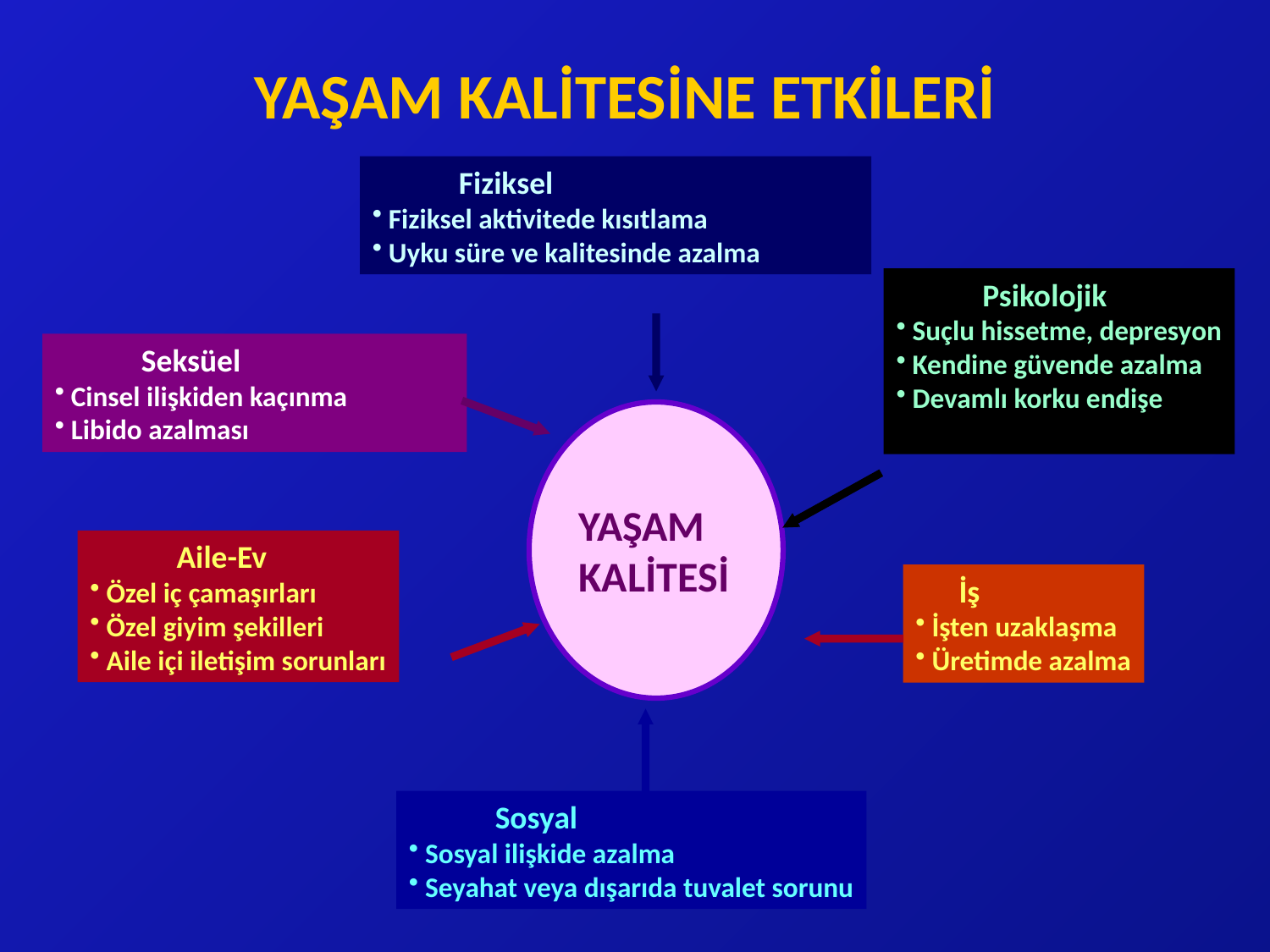

YAŞAM KALİTESİNE ETKİLERİ
            Fiziksel
 Fiziksel aktivitede kısıtlama
 Uyku süre ve kalitesinde azalma

            Psikolojik
 Suçlu hissetme, depresyon
 Kendine güvende azalma
 Devamlı korku endişe

            Seksüel
 Cinsel ilişkiden kaçınma
 Libido azalması

YAŞAM
KALİTESİ
            Aile-Ev
 Özel iç çamaşırları
 Özel giyim şekilleri
 Aile içi iletişim sorunları

      İş
 İşten uzaklaşma
 Üretimde azalma

            Sosyal
 Sosyal ilişkide azalma
 Seyahat veya dışarıda tuvalet sorunu